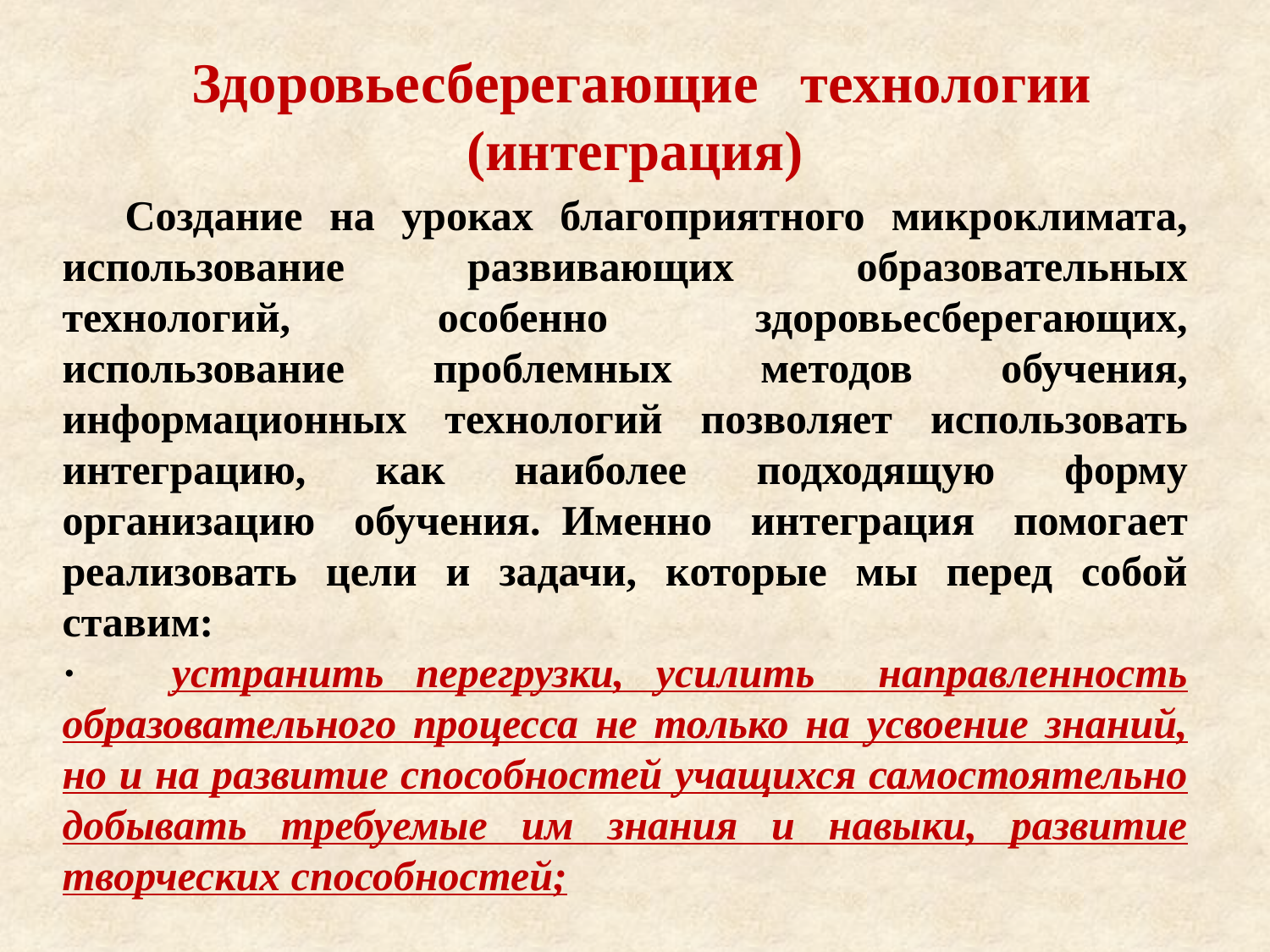

Здоровьесберегающие   технологии (интеграция)
Создание на уроках благоприятного микроклимата, использование развивающих образовательных технологий, особенно здоровьесберегающих, использование проблемных методов обучения, информационных технологий позволяет использовать интеграцию, как наиболее подходящую форму организацию обучения.  Именно интеграция помогает реализовать цели и задачи, которые мы перед собой ставим:
·         устранить перегрузки, усилить  направленность образовательного процесса не только на усвоение знаний, но и на развитие способностей учащихся самостоятельно добывать требуемые им знания и навыки, развитие творческих способностей;